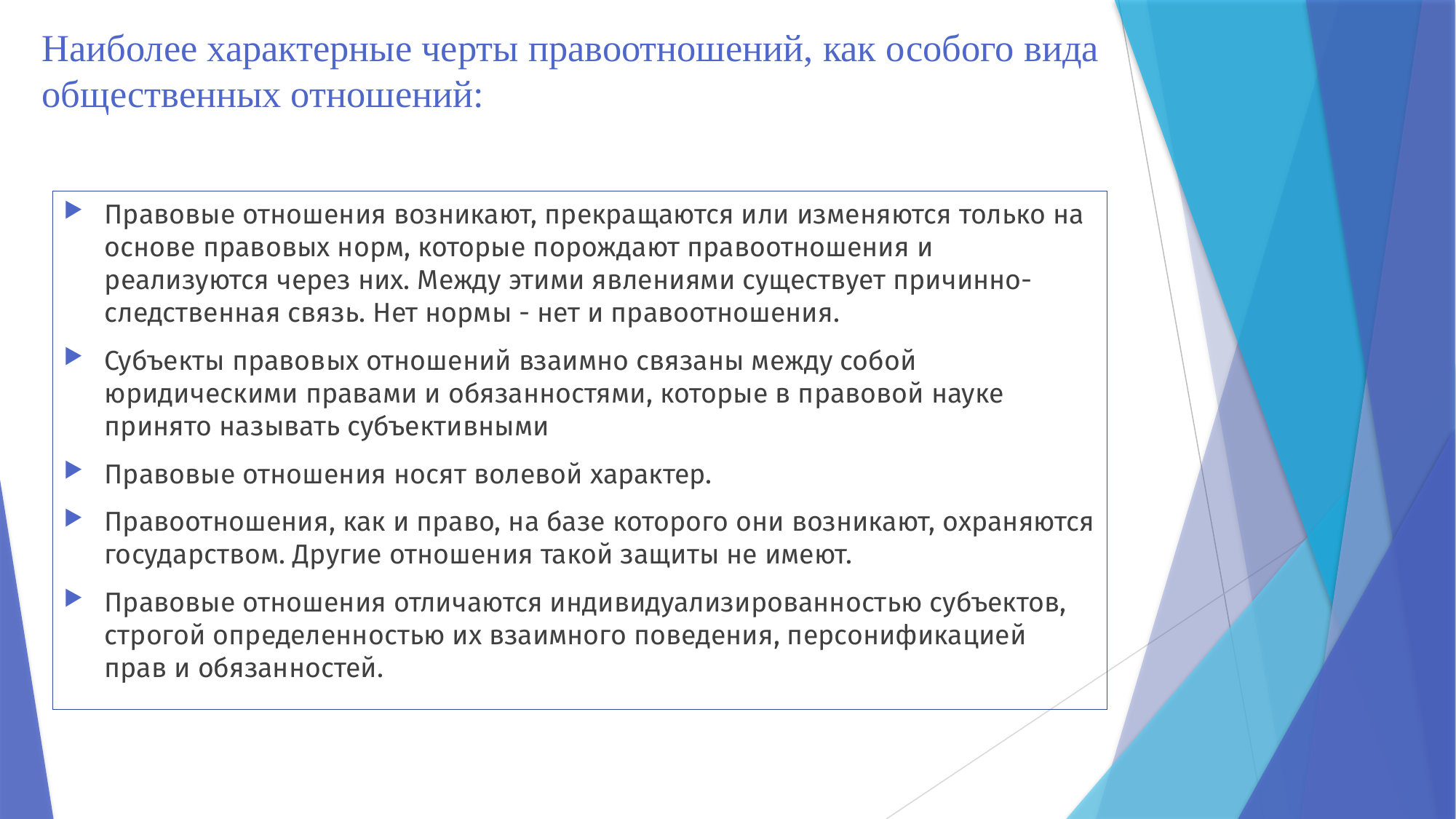

# Наиболее характерные черты правоотношений, как особого вида общественных отношений:
Правовые отношения возникают, прекращаются или изменяются только на основе правовых норм, которые порождают правоотношения и реализуются через них. Между этими явлениями существует причинно-следственная связь. Нет нормы - нет и правоотношения.
Субъекты правовых отношений взаимно связаны между собой юридическими правами и обязанностями, которые в правовой науке принято называть субъективными
Правовые отношения носят волевой характер.
Правоотношения, как и право, на базе которого они возникают, охраняются государством. Другие отношения такой защиты не имеют.
Правовые отношения отличаются индивидуализированностью субъектов, строгой определенностью их взаимного поведения, персонификацией прав и обязанностей.